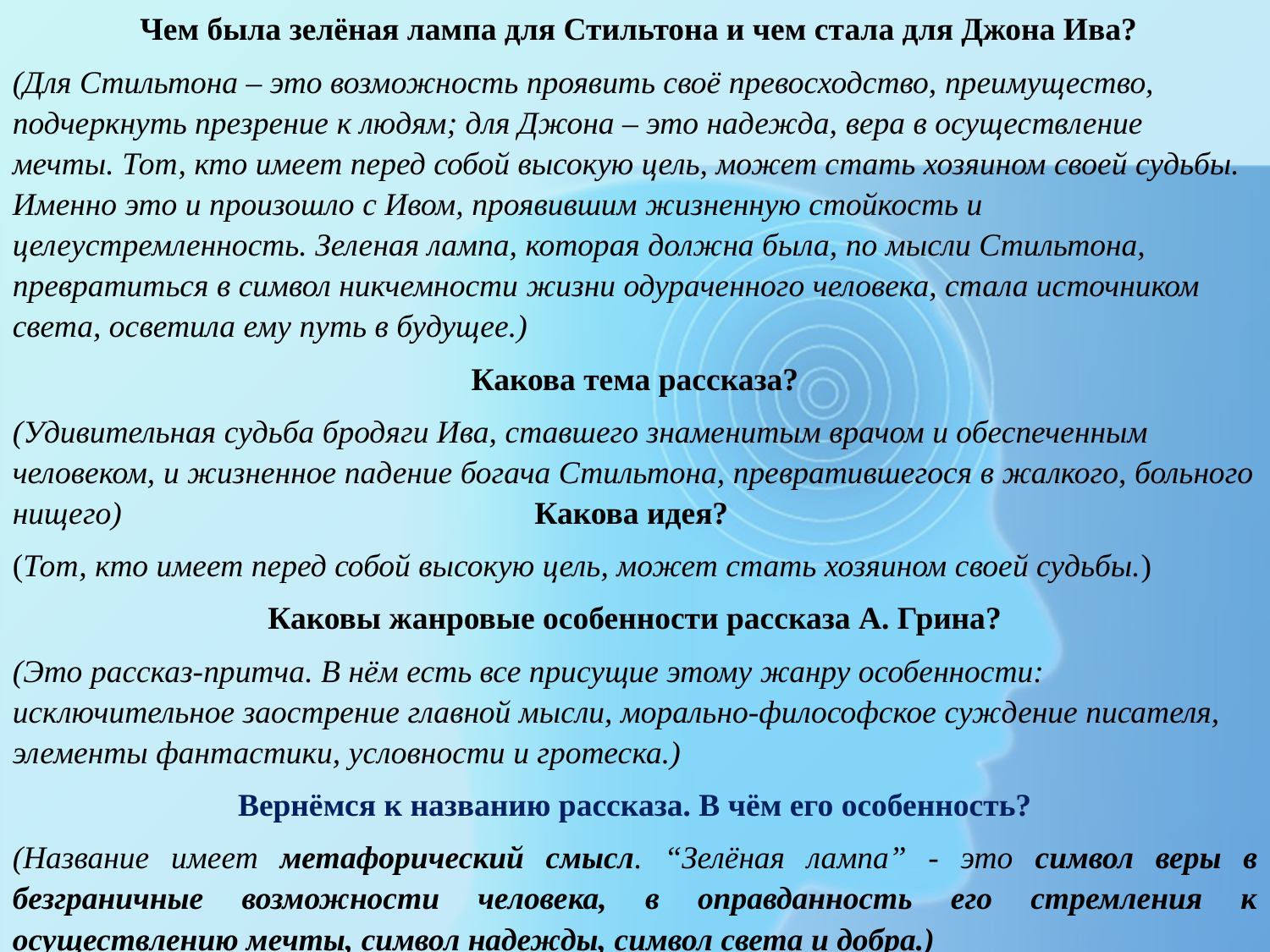

Чем была зелёная лампа для Стильтона и чем стала для Джона Ива?
(Для Стильтона – это возможность проявить своё превосходство, преимущество, подчеркнуть презрение к людям; для Джона – это надежда, вера в осуществление мечты. Тот, кто имеет перед собой высокую цель, может стать хозяином своей судьбы. Именно это и произошло с Ивом, проявившим жизненную стойкость и целеустремленность. Зеленая лампа, которая должна была, по мысли Стильтона, превратиться в символ никчемности жизни одураченного человека, стала источником света, осветила ему путь в будущее.)
Какова тема рассказа?
(Удивительная судьба бродяги Ива, ставшего знаменитым врачом и обеспеченным человеком, и жизненное падение богача Стильтона, превратившегося в жалкого, больного нищего)                                                                 Какова идея?
(Тот, кто имеет перед собой высокую цель, может стать хозяином своей судьбы.)
Каковы жанровые особенности рассказа А. Грина?
(Это рассказ-притча. В нём есть все присущие этому жанру особенности: исключительное заострение главной мысли, морально-философское суждение писателя, элементы фантастики, условности и гротеска.)
Вернёмся к названию рассказа. В чём его особенность?
(Название имеет метафорический смысл. “Зелёная лампа” - это символ веры в безграничные возможности человека, в оправданность его стремления к осуществлению мечты, символ надежды, символ света и добра.)